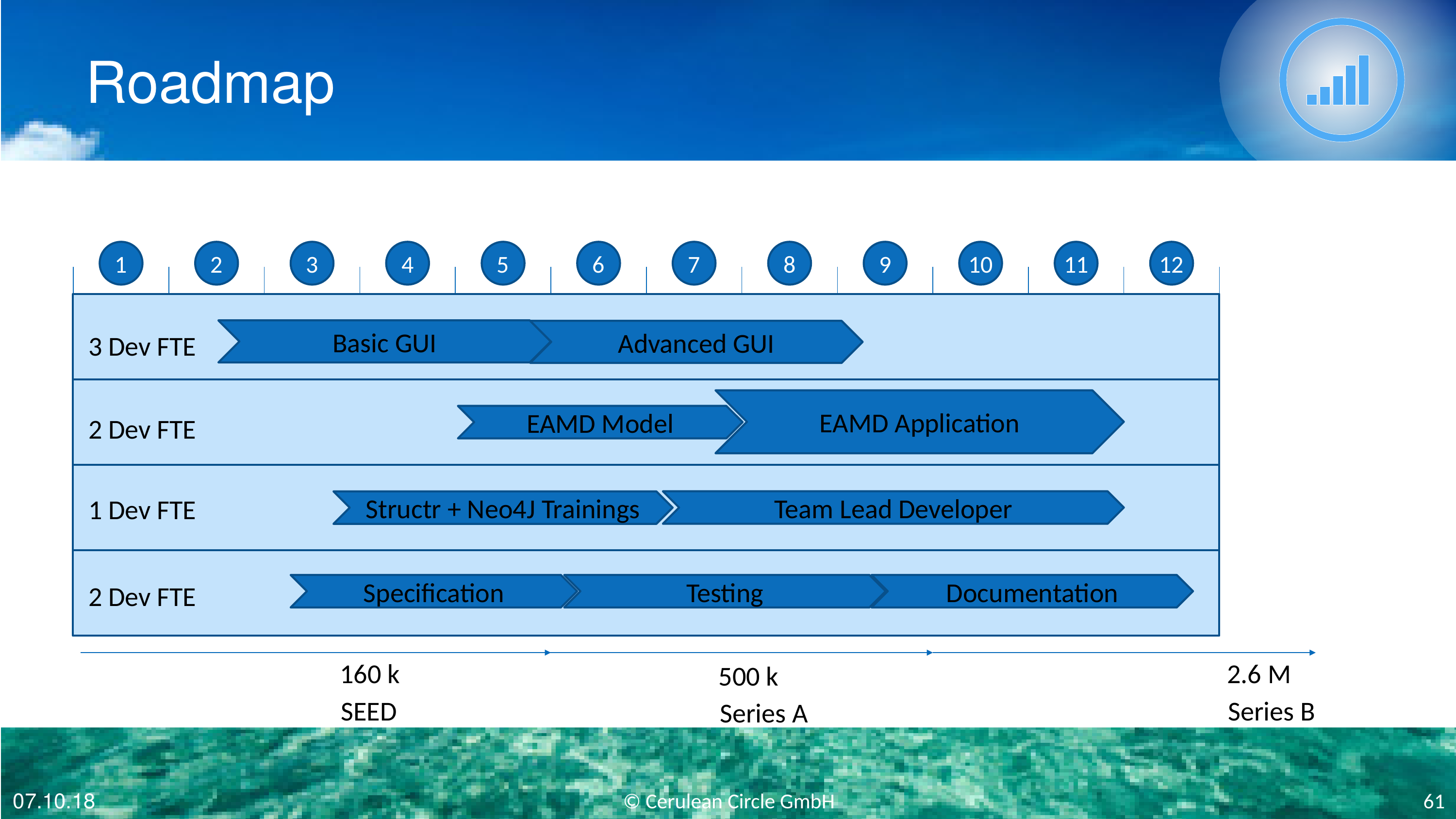

# Roadmap

1
2
3
4
5
6
7
8
9
10
11
12

Basic GUI
Advanced GUI
3 Dev FTE

EAMD Application
EAMD Model
2 Dev FTE

1 Dev FTE
Team Lead Developer
Structr + Neo4J Trainings

Specification
Testing
Documentation
2 Dev FTE
2.6 M
160 k
500 k
Series B
SEED
Series A
© Cerulean Circle GmbH
61
07.10.18